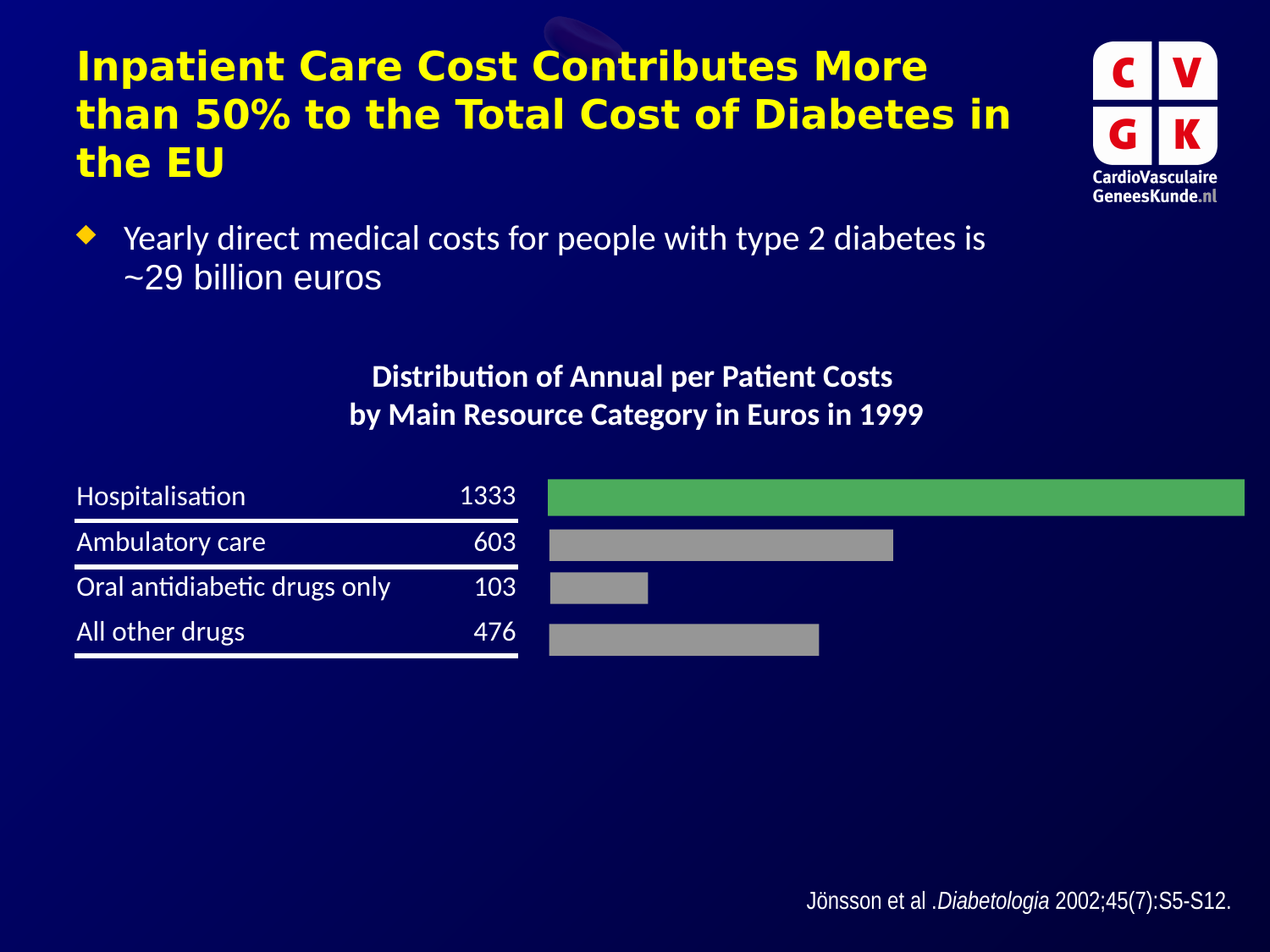

Inpatient Care Cost Contributes More than 50% to the Total Cost of Diabetes in the EU
Yearly direct medical costs for people with type 2 diabetes is
~29 billion euros
Distribution of Annual per Patient Costs
by Main Resource Category in Euros in 1999
| Hospitalisation | 1333 |
| --- | --- |
| Ambulatory care | 603 |
| Oral antidiabetic drugs only | 103 |
| All other drugs | 476 |

Jönsson et al .Diabetologia 2002;45(7):S5-S12.